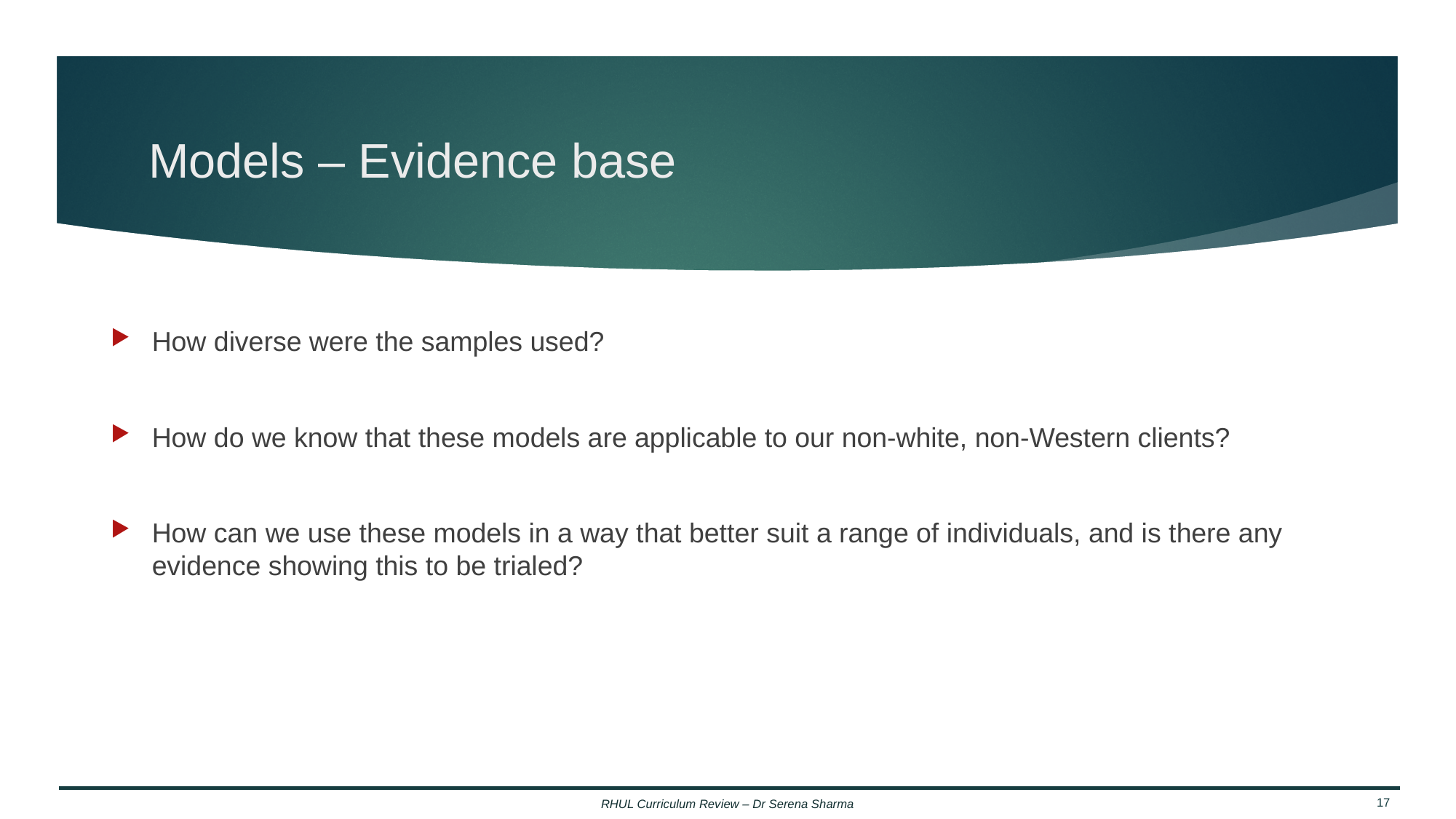

# Models – Evidence base
How diverse were the samples used?

How do we know that these models are applicable to our non-white, non-Western clients?

How can we use these models in a way that better suit a range of individuals, and is there any evidence showing this to be trialed?

RHUL Curriculum Review – Dr Serena Sharma